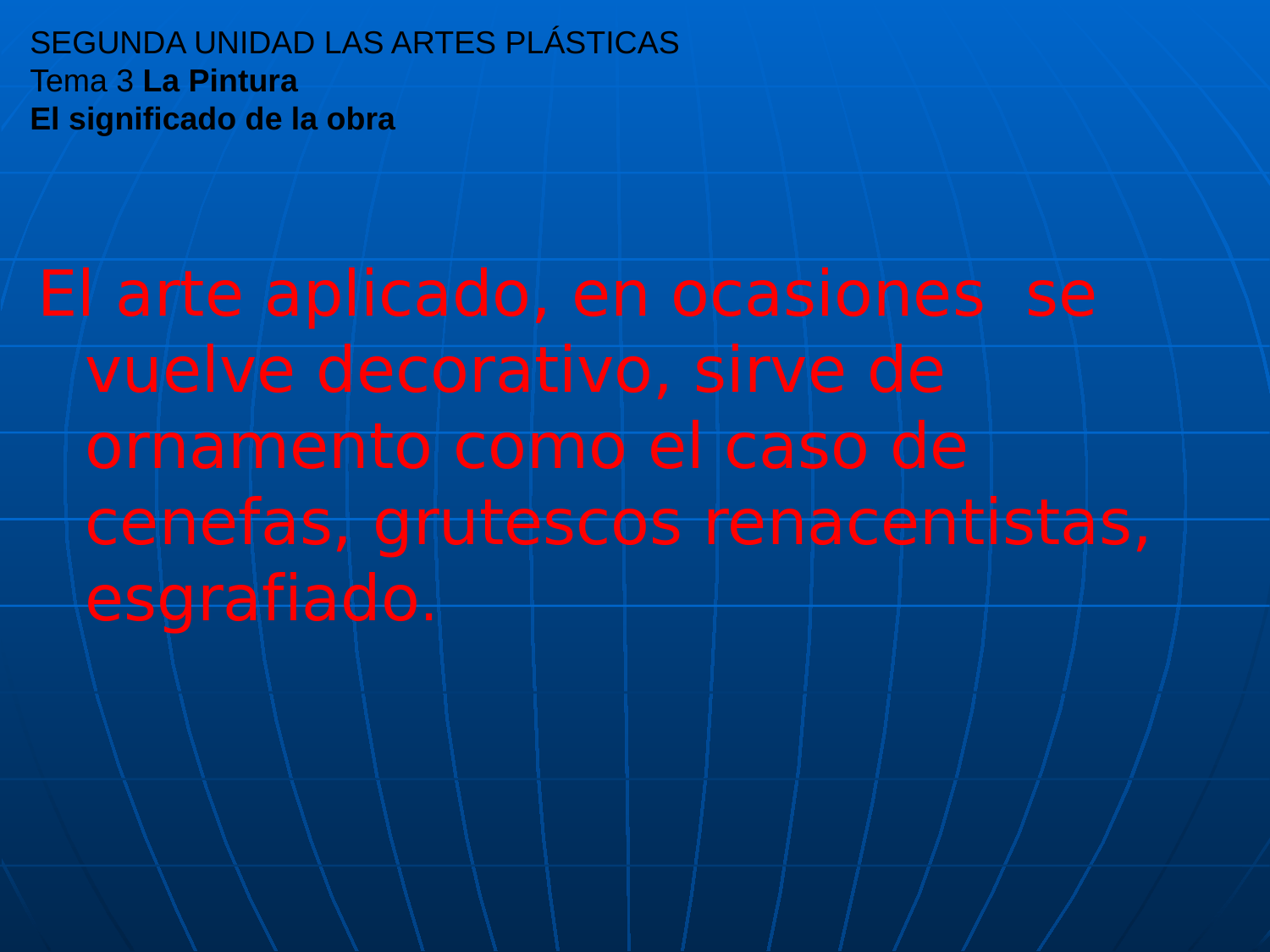

# SEGUNDA UNIDAD LAS ARTES PLÁSTICAS Tema 3 La Pintura El significado de la obra
El arte aplicado, en ocasiones  se vuelve decorativo, sirve de ornamento como el caso de cenefas, grutescos renacentistas, esgrafiado.